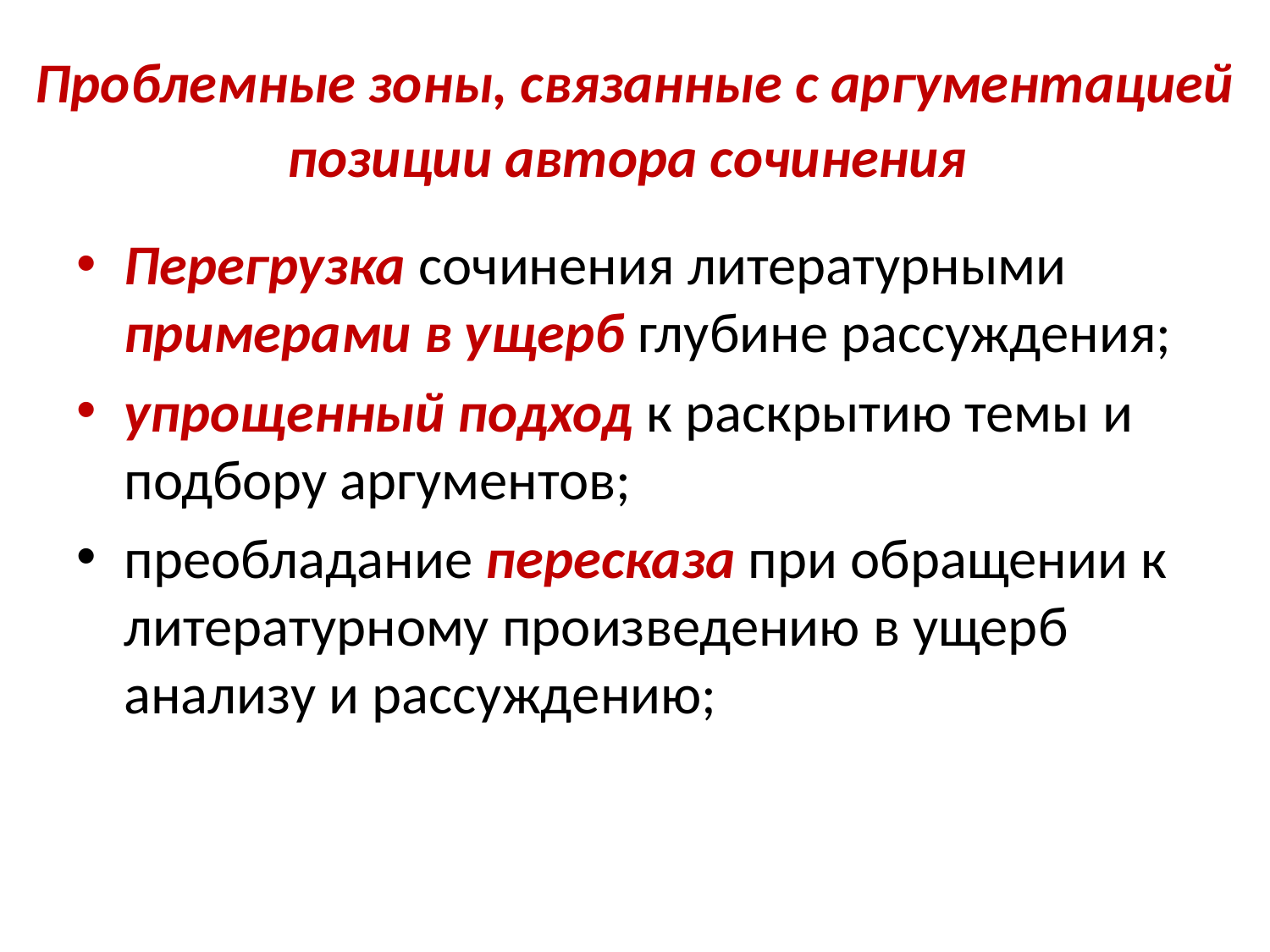

# Проблемные зоны, связанные с аргументацией позиции автора сочинения
Перегрузка сочинения литературными примерами в ущерб глубине рассуждения;
упрощенный подход к раскрытию темы и подбору аргументов;
преобладание пересказа при обращении к литературному произведению в ущерб анализу и рассуждению;